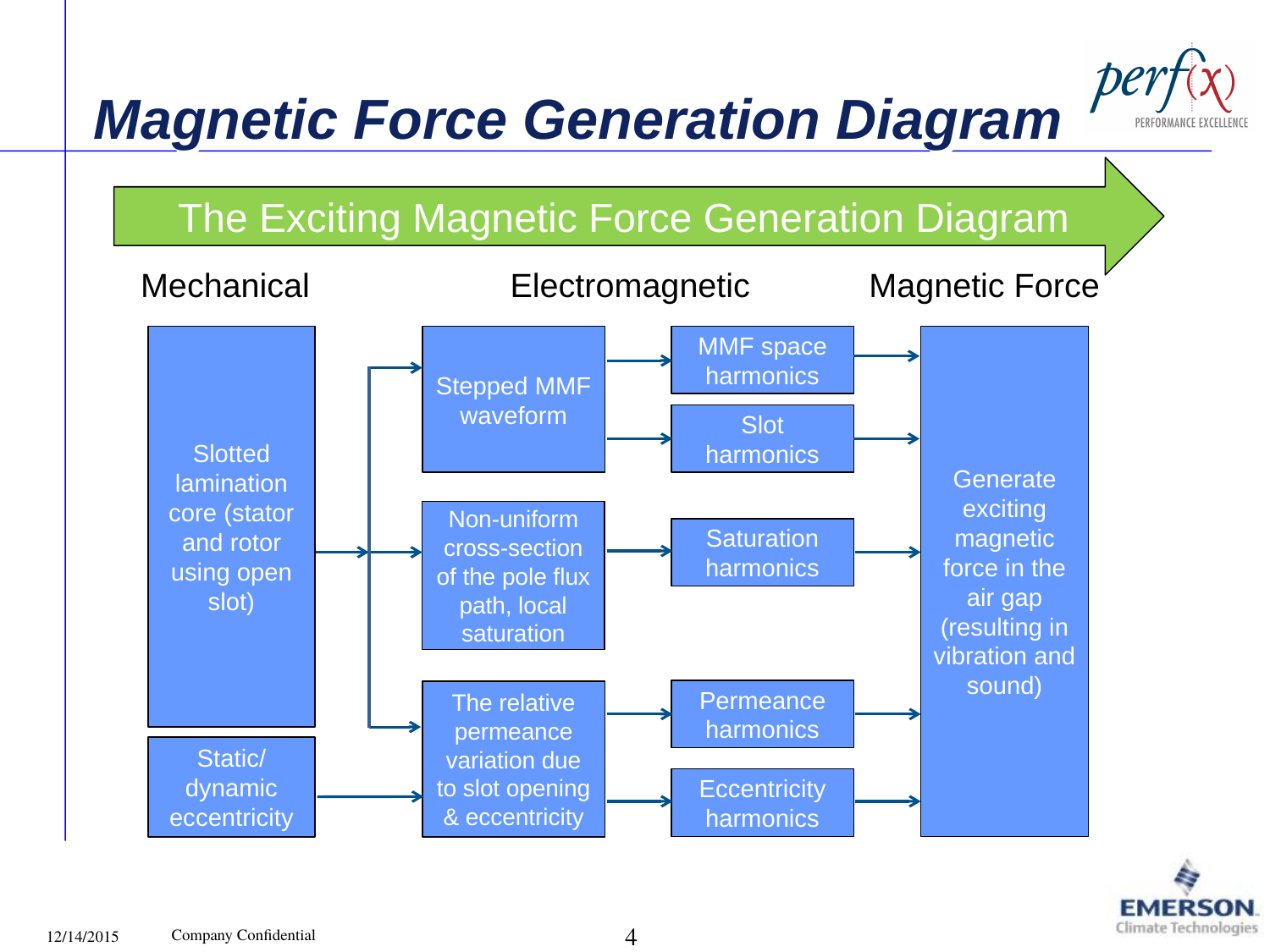

# Magnetic Force Generation Diagram
The Exciting Magnetic Force Generation Diagram
Mechanical
Electromagnetic
Magnetic Force
Slotted lamination core (stator and rotor using open slot)
Stepped MMF waveform
MMF space harmonics
Generate exciting
magnetic force in the air gap (resulting in vibration and sound)
Slot harmonics
Non-uniform cross-section of the pole flux path, local saturation
Saturation harmonics
Permeance harmonics
The relative permeance variation due to slot opening
& eccentricity
Static/dynamic
eccentricity
Eccentricity
harmonics
4
12/14/2015